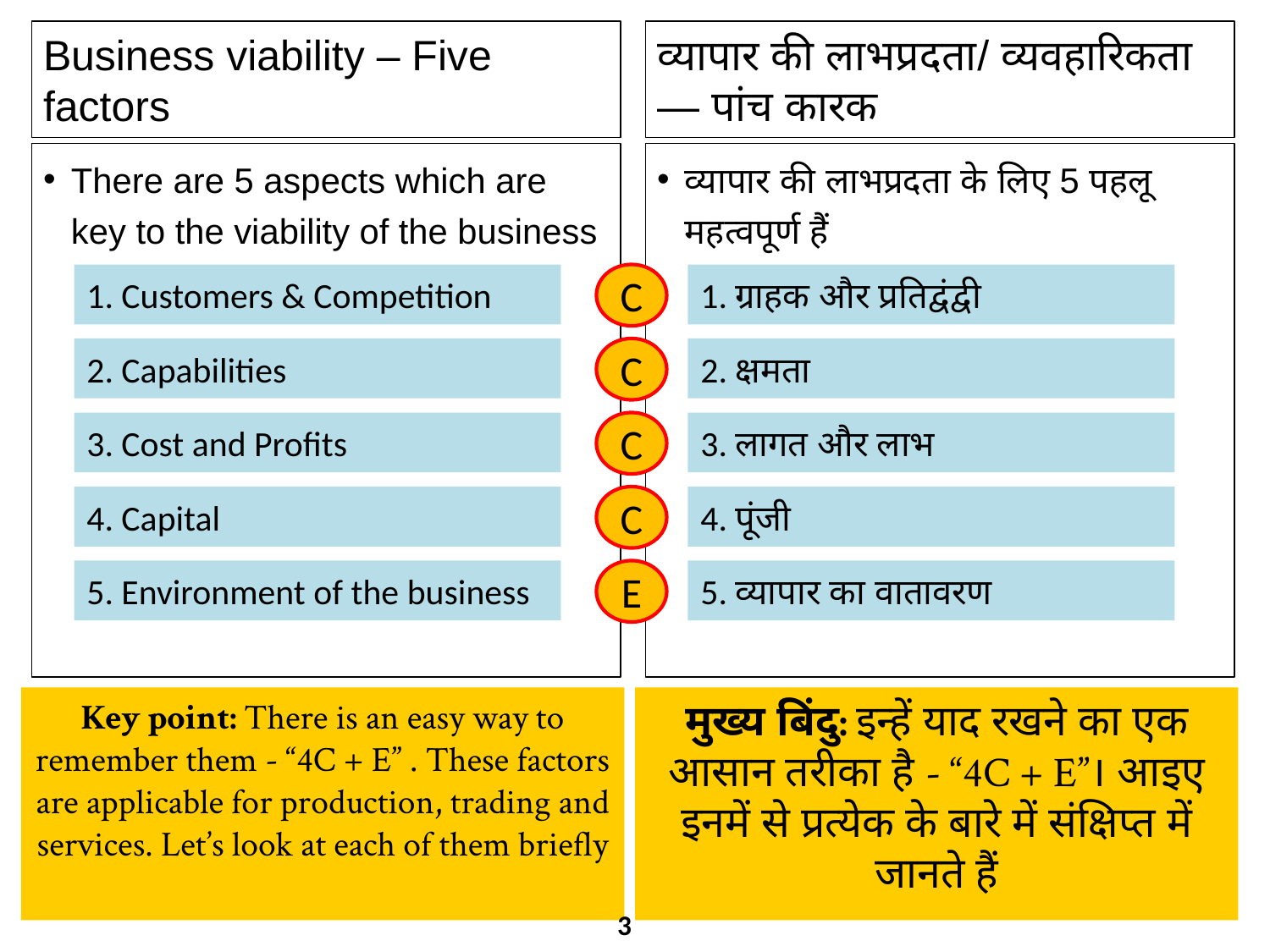

Business viability – Five factors
व्यापार की लाभप्रदता/ व्यवहारिकता — पांच कारक
There are 5 aspects which are key to the viability of the business
व्यापार की लाभप्रदता के लिए 5 पहलू महत्वपूर्ण हैं
1. Customers & Competition
2. Capabilities
3. Cost and Profits
4. Capital
5. Environment of the business
C
C
C
C
E
1. ग्राहक और प्रतिद्वंद्वी
2. क्षमता
3. लागत और लाभ
4. पूंजी
5. व्यापार का वातावरण
Key point: There is an easy way to remember them - “4C + E” . These factors are applicable for production, trading and services. Let’s look at each of them briefly
मुख्य बिंदु: इन्हें याद रखने का एक आसान तरीका है - “4C + E”। आइए इनमें से प्रत्येक के बारे में संक्षिप्त में जानते हैं
3